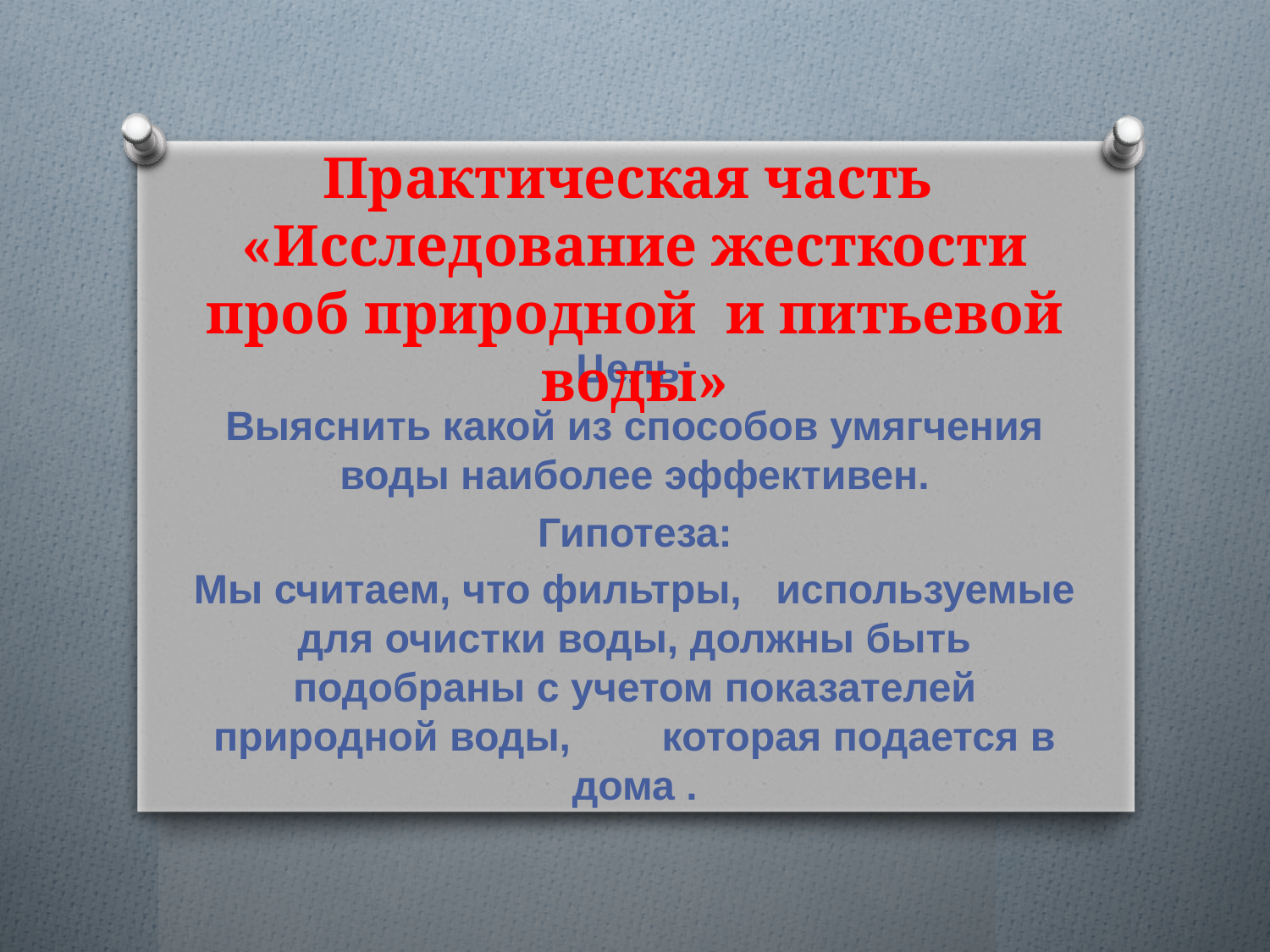

Практическая часть
«Исследование жесткости проб природной  и питьевой воды»
Цель:
Выяснить какой из способов умягчения воды наиболее эффективен.
Гипотеза:
Мы считаем, что фильтры,   используемые для очистки воды, должны быть подобраны с учетом показателей природной воды,        которая подается в дома .